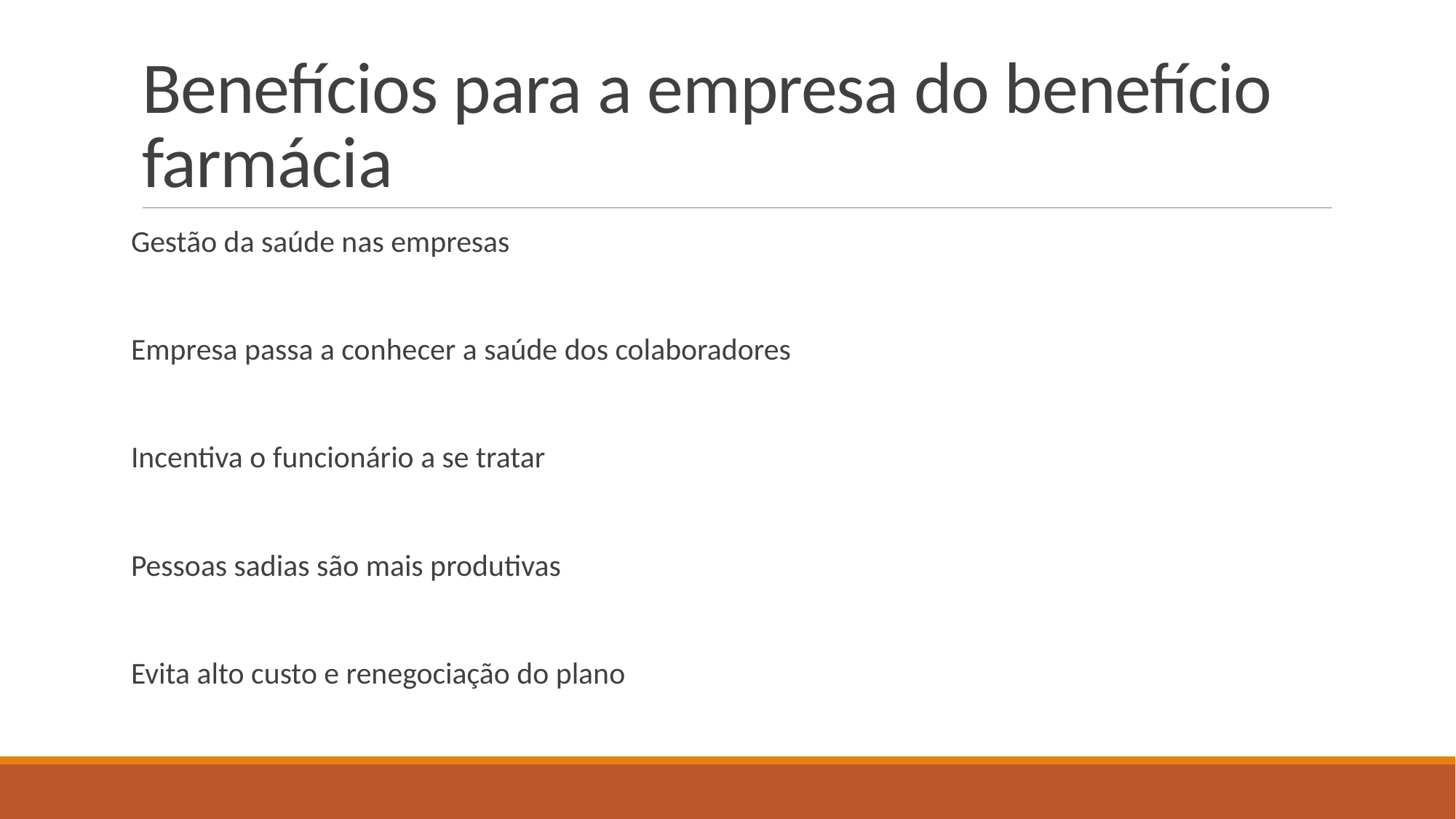

# Benefícios para a empresa do benefício farmácia
Gestão da saúde nas empresas

Empresa passa a conhecer a saúde dos colaboradores

Incentiva o funcionário a se tratar

Pessoas sadias são mais produtivas

Evita alto custo e renegociação do plano